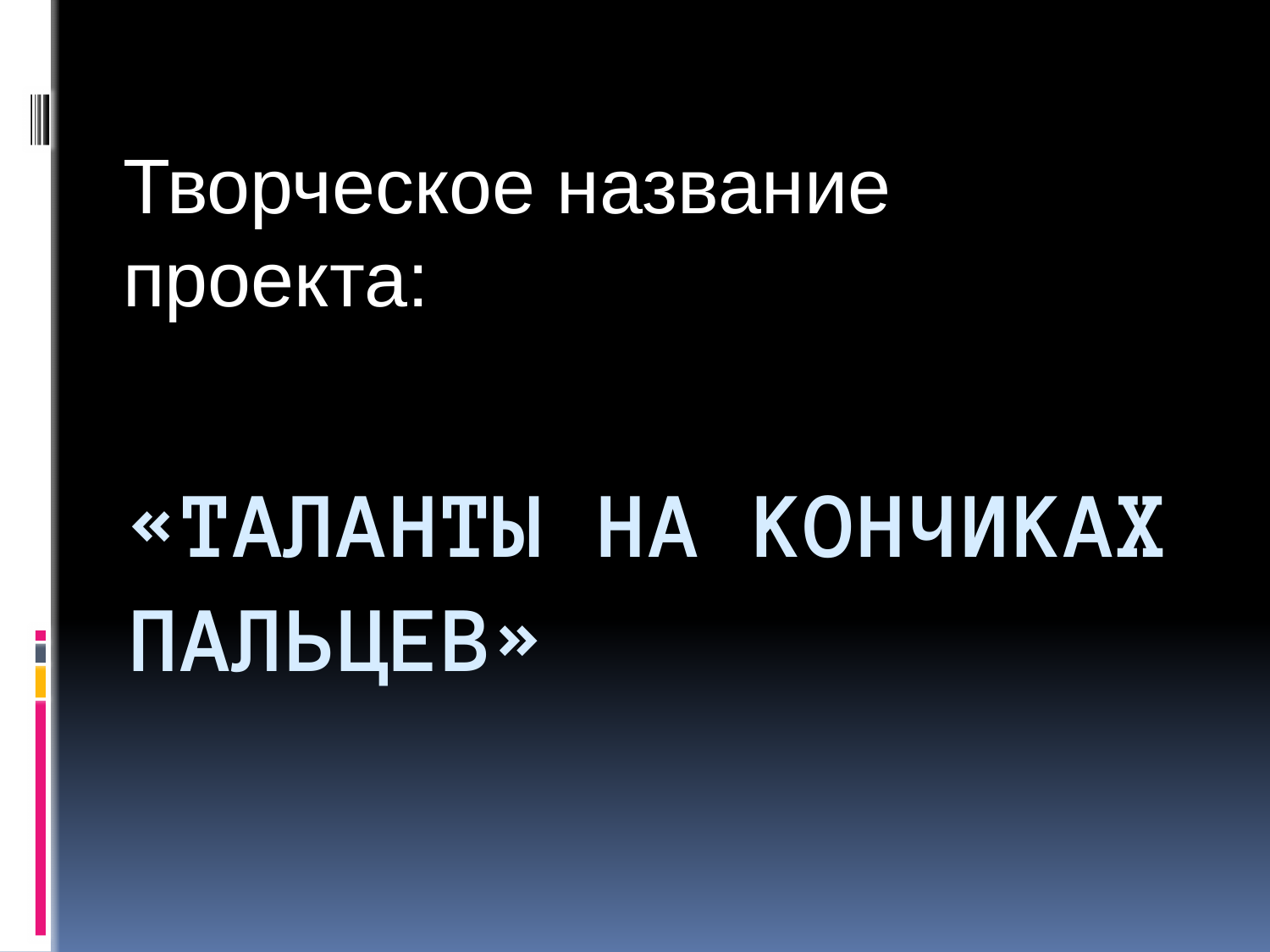

Творческое название проекта:
# «Таланты на кончиках пальцев»